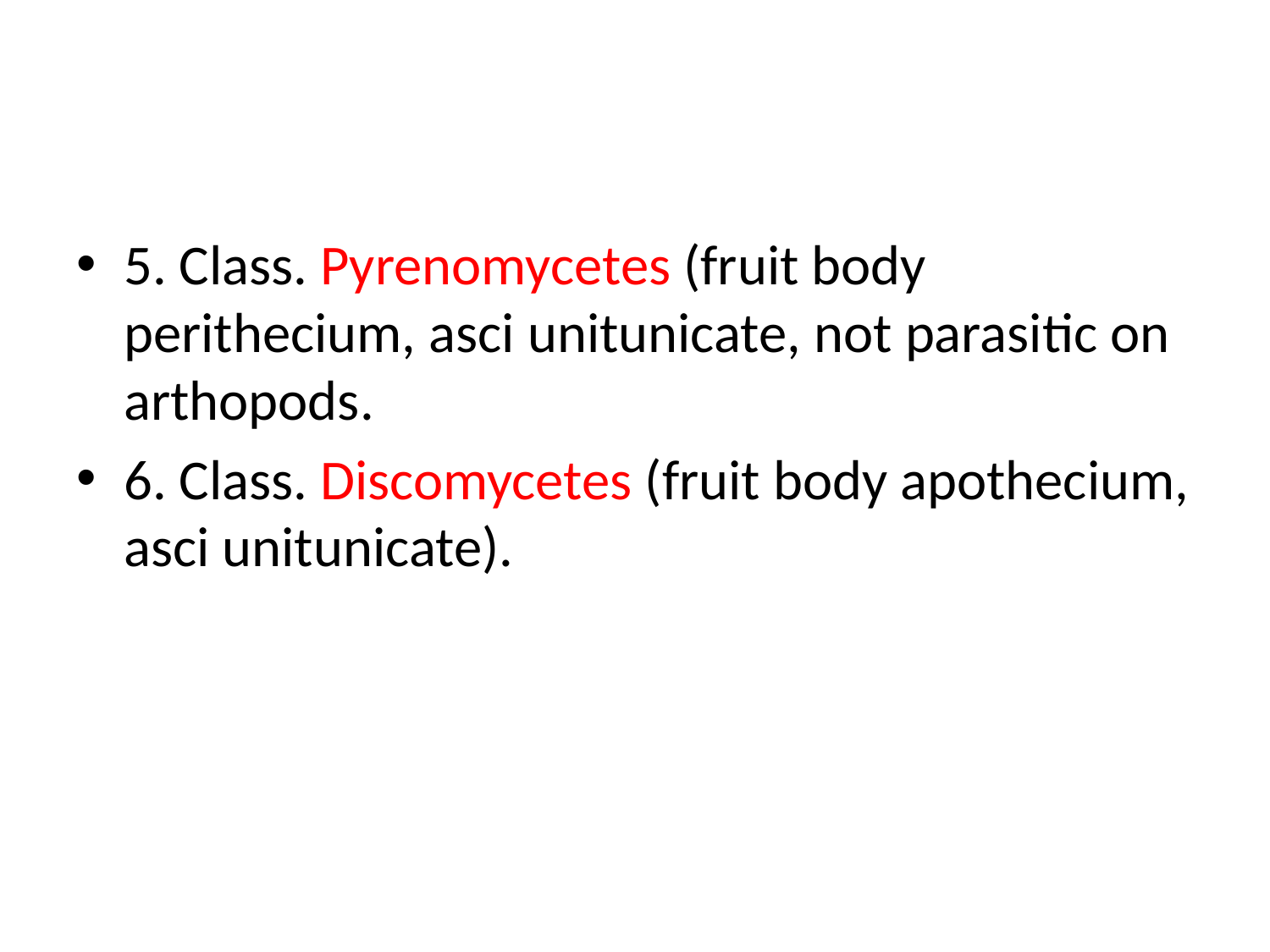

#
5. Class. Pyrenomycetes (fruit body perithecium, asci unitunicate, not parasitic on arthopods.
6. Class. Discomycetes (fruit body apothecium, asci unitunicate).